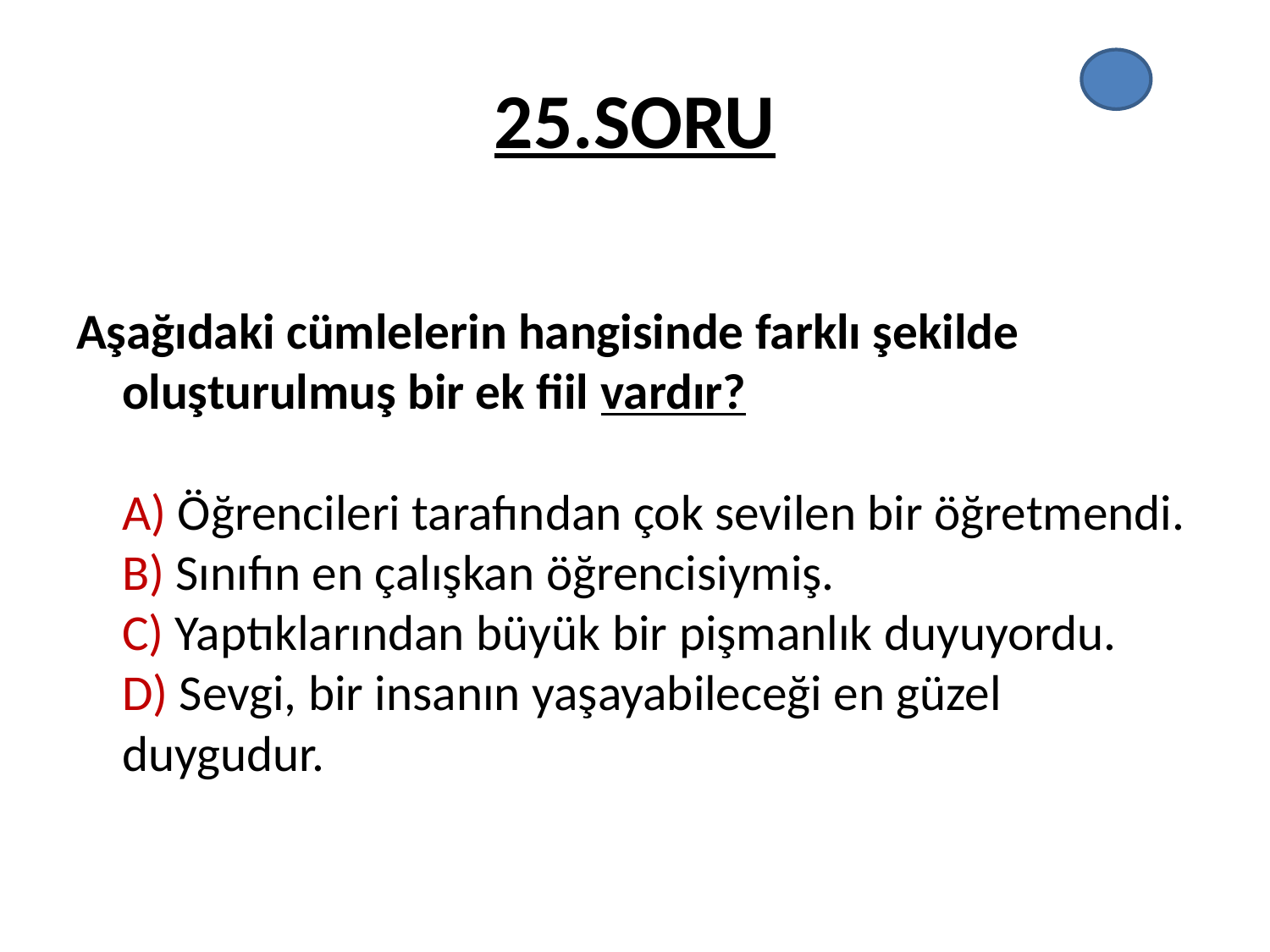

# 25.SORU

Aşağıdaki cümlelerin hangisinde farklı şekilde oluşturulmuş bir ek fiil vardır?
A) Öğrencileri tarafından çok sevilen bir öğretmendi.
B) Sınıfın en çalışkan öğrencisiymiş.
C) Yaptıklarından büyük bir pişmanlık duyuyordu.
D) Sevgi, bir insanın yaşayabileceği en güzel duygudur.